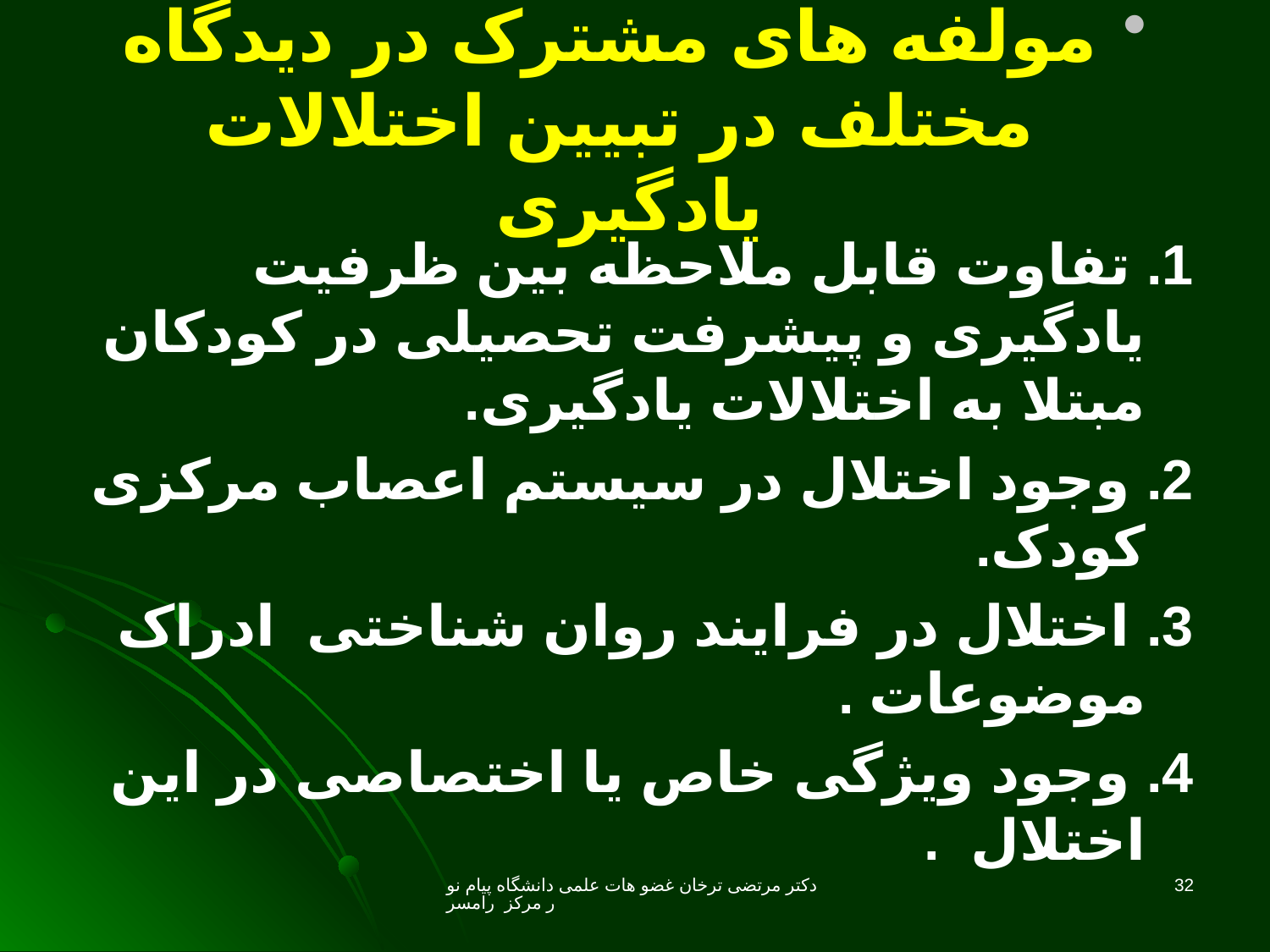

# مولفه های مشترک در دیدگاه مختلف در تبیین اختلالات یادگیری
1. تفاوت قابل ملاحظه بین ظرفیت یادگیری و پیشرفت تحصیلی در کودکان مبتلا به اختلالات یادگیری.
2. وجود اختلال در سیستم اعصاب مرکزی کودک.
3. اختلال در فرایند روان شناختی  ادراک موضوعات .
4. وجود ویژگی خاص یا اختصاصی در این اختلال  .
دکتر مرتضی ترخان غضو هات علمی دانشگاه پیام نور مرکز رامسر
32